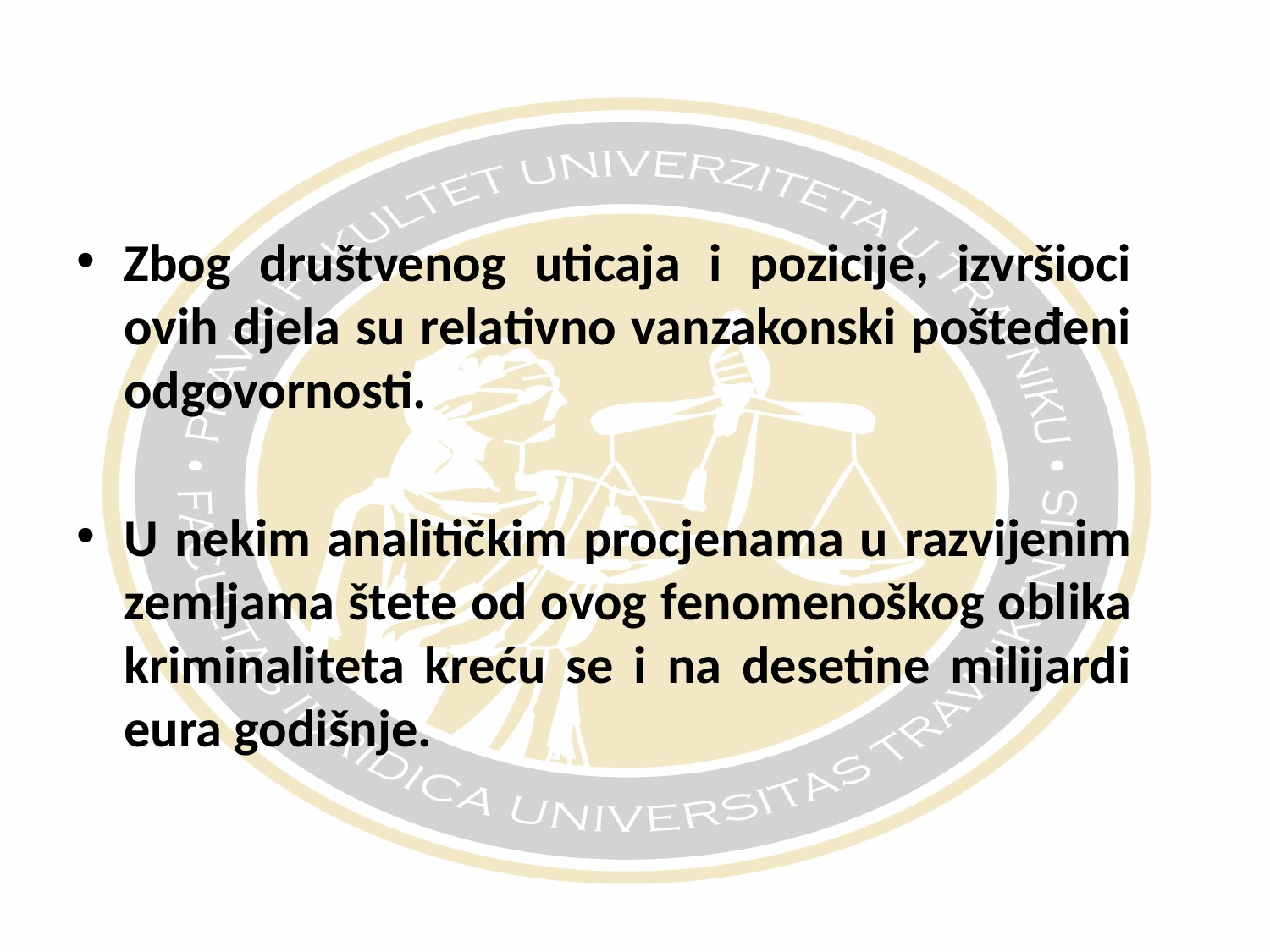

#
Zbog društvenog uticaja i pozicije, izvršioci ovih djela su relativno vanzakonski pošteđeni odgovornosti.

U nekim analitičkim procjenama u razvijenim zemljama štete od ovog fenomenoškog oblika kriminaliteta kreću se i na desetine milijardi eura godišnje.